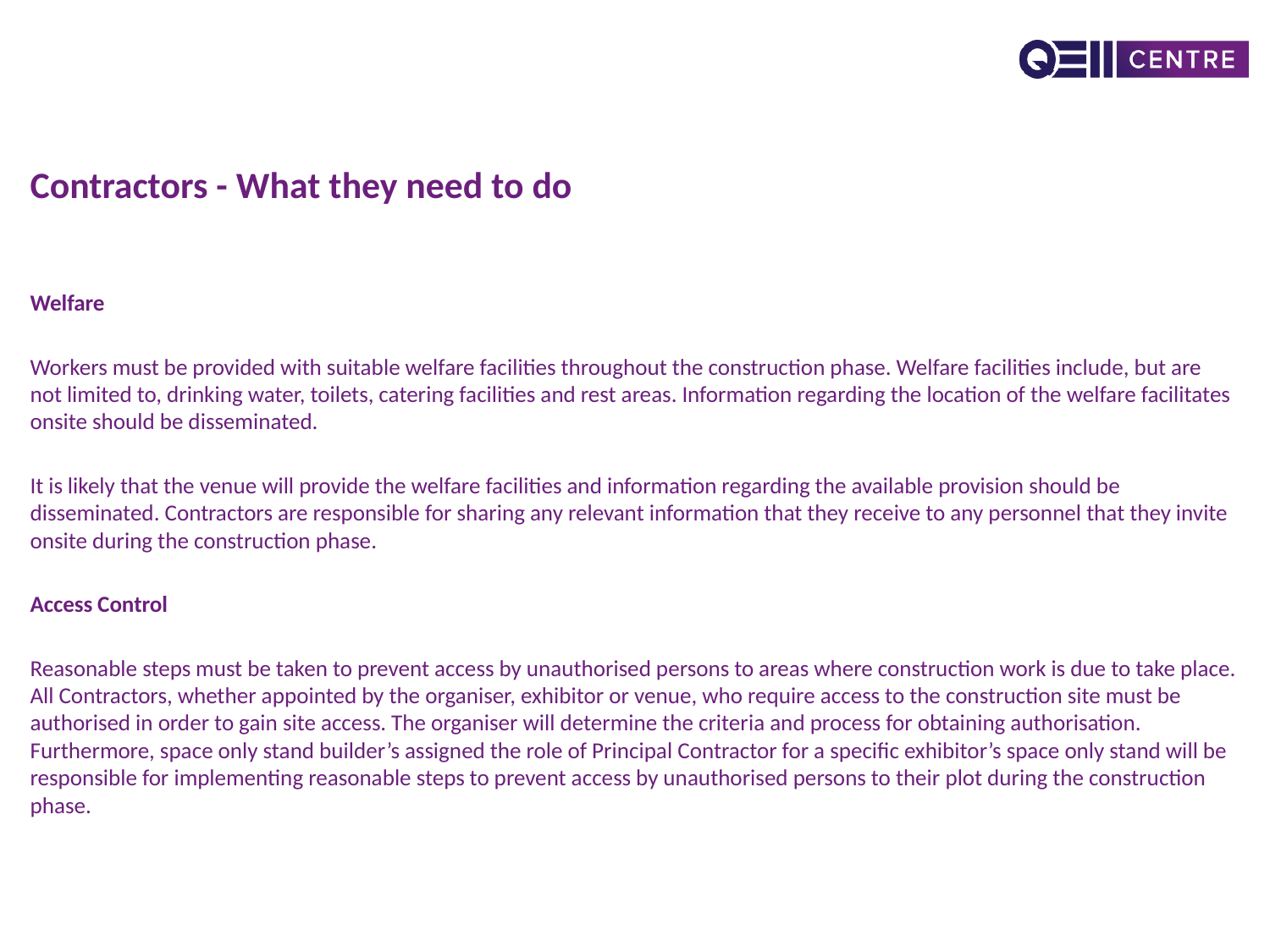

# Contractors - What they need to do
Welfare

Workers must be provided with suitable welfare facilities throughout the construction phase. Welfare facilities include, but are not limited to, drinking water, toilets, catering facilities and rest areas. Information regarding the location of the welfare facilitates onsite should be disseminated.

It is likely that the venue will provide the welfare facilities and information regarding the available provision should be disseminated. Contractors are responsible for sharing any relevant information that they receive to any personnel that they invite onsite during the construction phase.

Access Control

Reasonable steps must be taken to prevent access by unauthorised persons to areas where construction work is due to take place. All Contractors, whether appointed by the organiser, exhibitor or venue, who require access to the construction site must be authorised in order to gain site access. The organiser will determine the criteria and process for obtaining authorisation. Furthermore, space only stand builder’s assigned the role of Principal Contractor for a specific exhibitor’s space only stand will be responsible for implementing reasonable steps to prevent access by unauthorised persons to their plot during the construction phase.